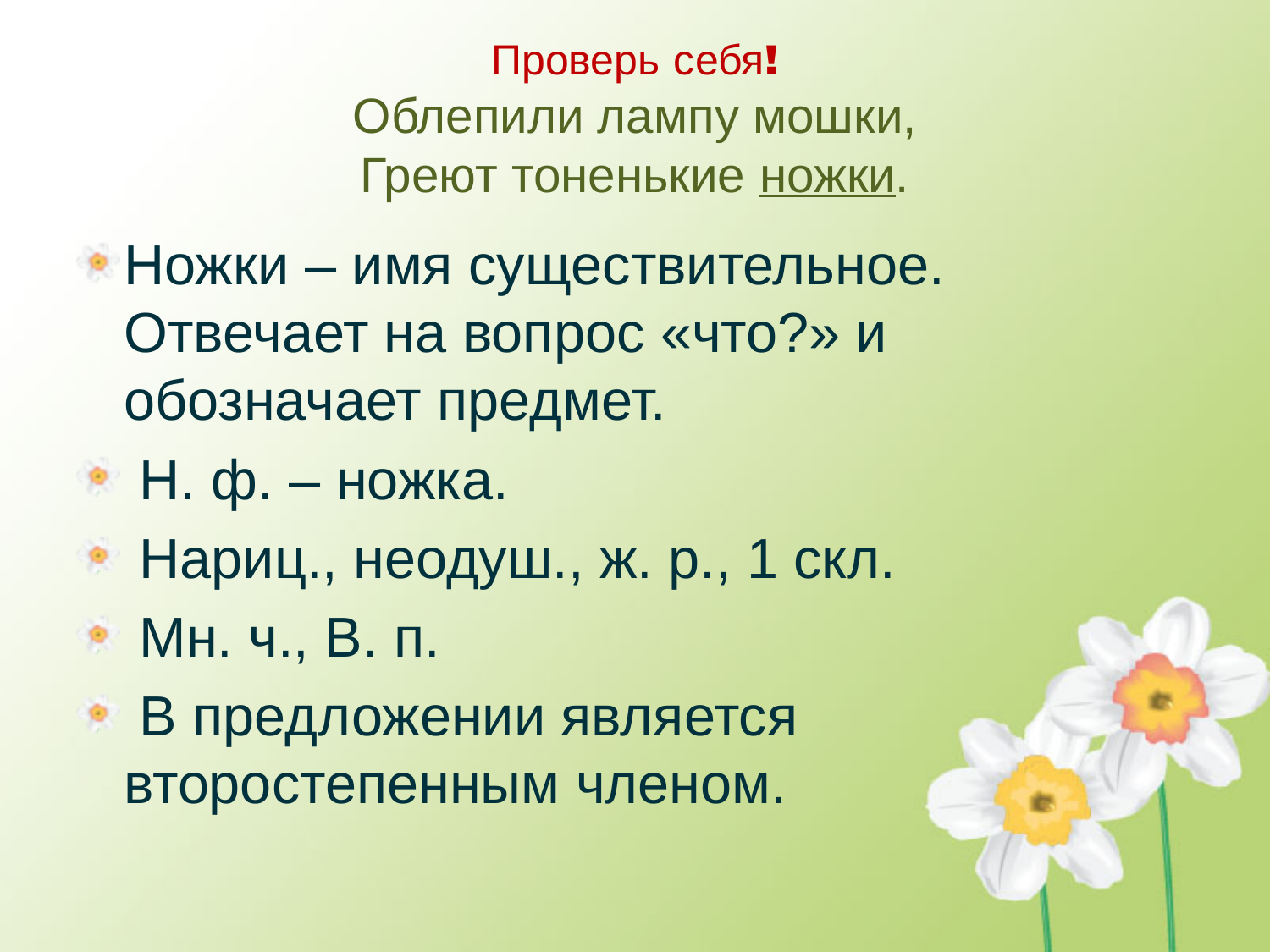

# Проверь себя! Облепили лампу мошки, Греют тоненькие ножки.
Ножки – имя существительное. Отвечает на вопрос «что?» и обозначает предмет.
 Н. ф. – ножка.
 Нариц., неодуш., ж. р., 1 скл.
 Мн. ч., В. п.
 В предложении является второстепенным членом.